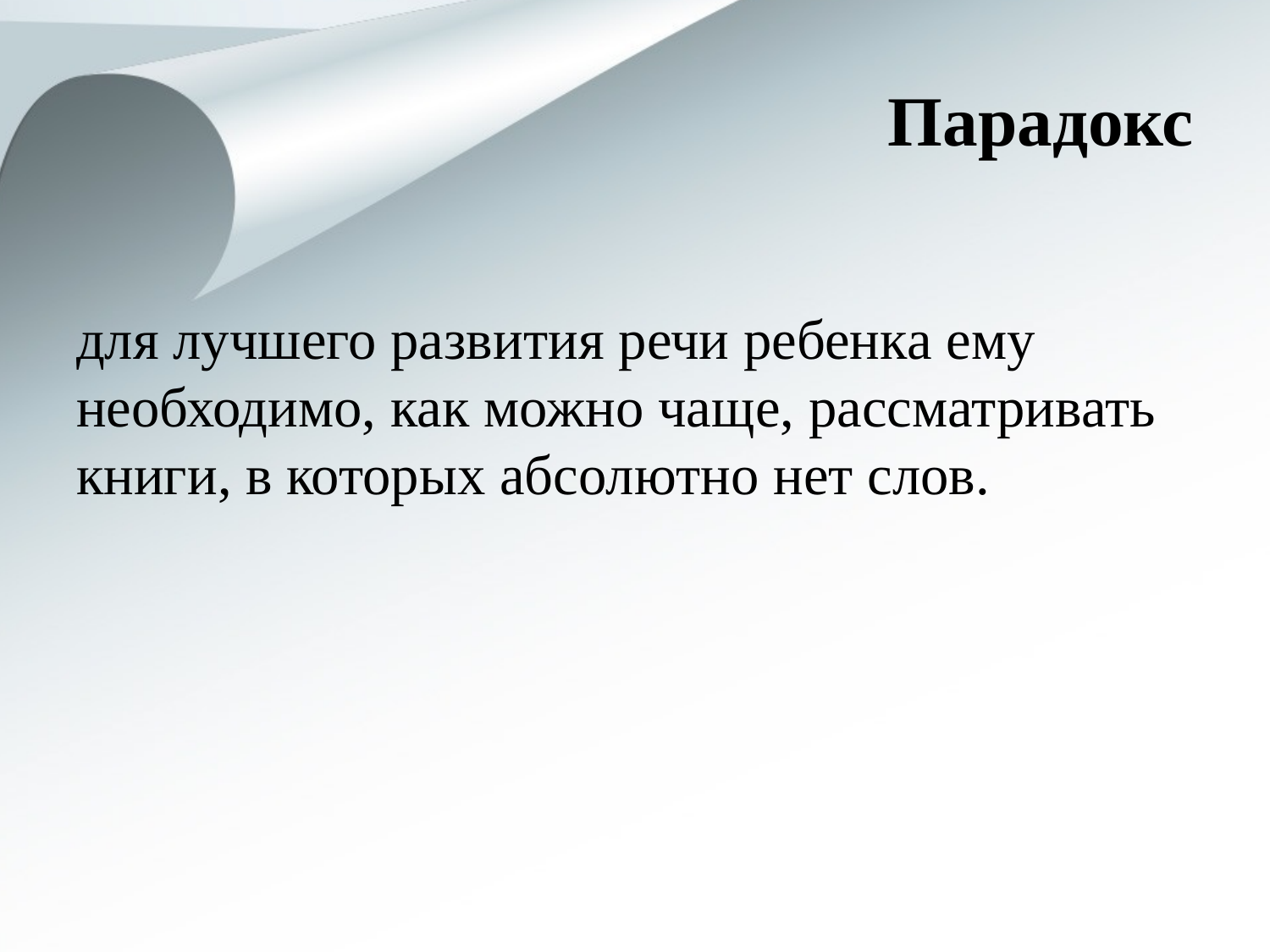

# Парадокс
для лучшего развития речи ребенка ему необходимо, как можно чаще, рассматривать книги, в которых абсолютно нет слов.